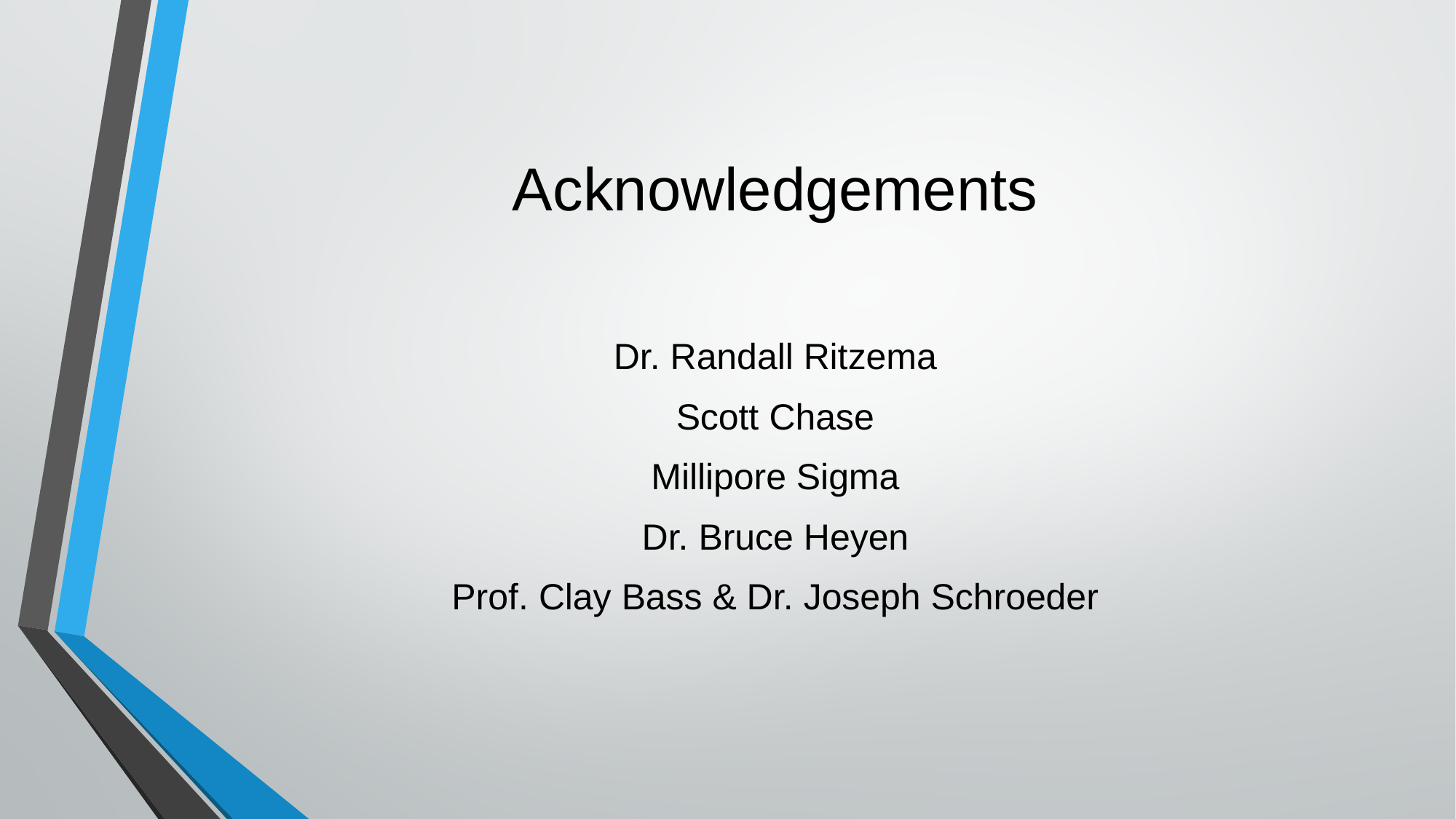

# Acknowledgements
Dr. Randall Ritzema
Scott Chase
Millipore Sigma
Dr. Bruce Heyen
Prof. Clay Bass & Dr. Joseph Schroeder